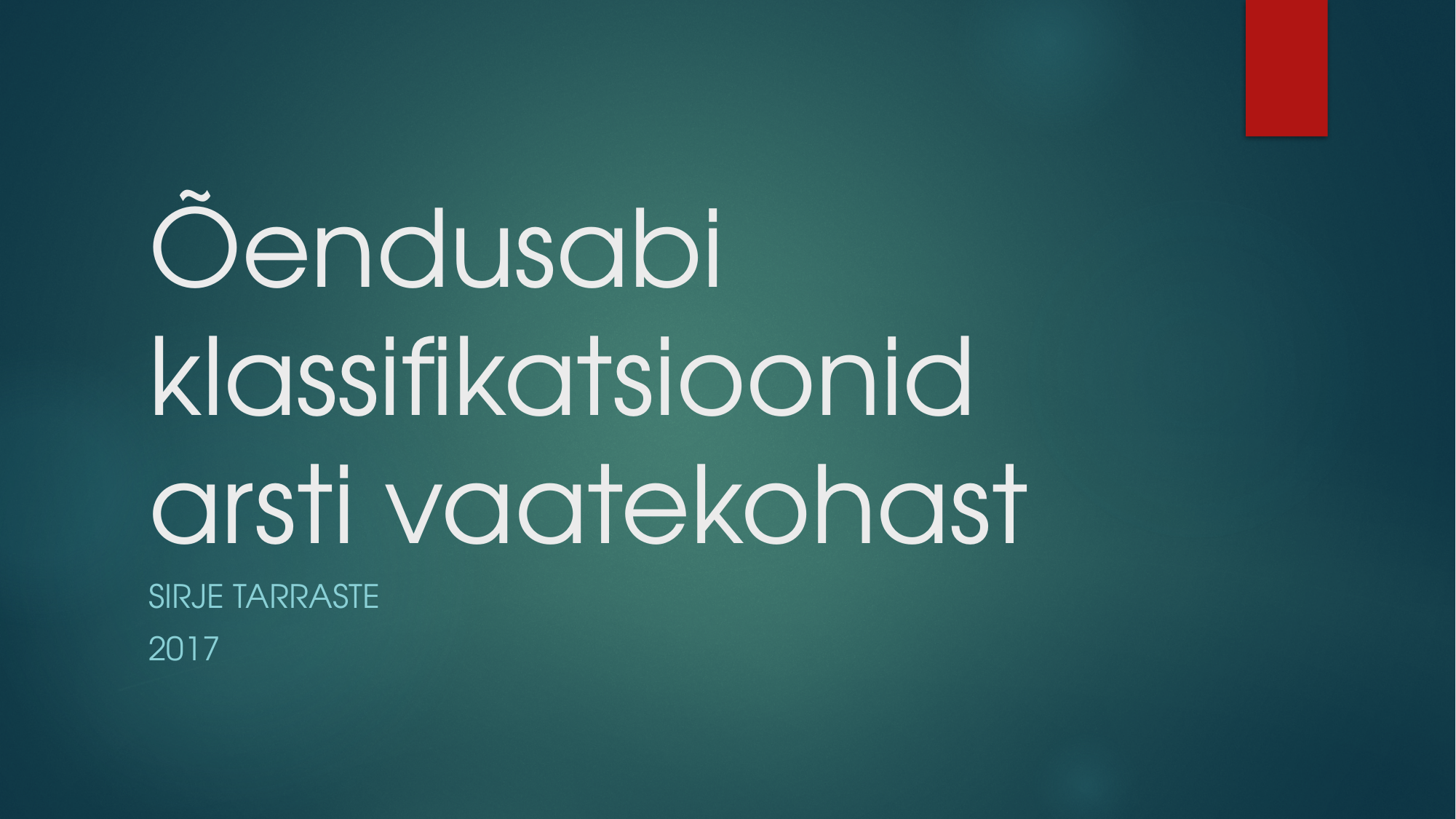

# Õendusabi klassifikatsioonid arsti vaatekohast
Sirje Tarraste
2017